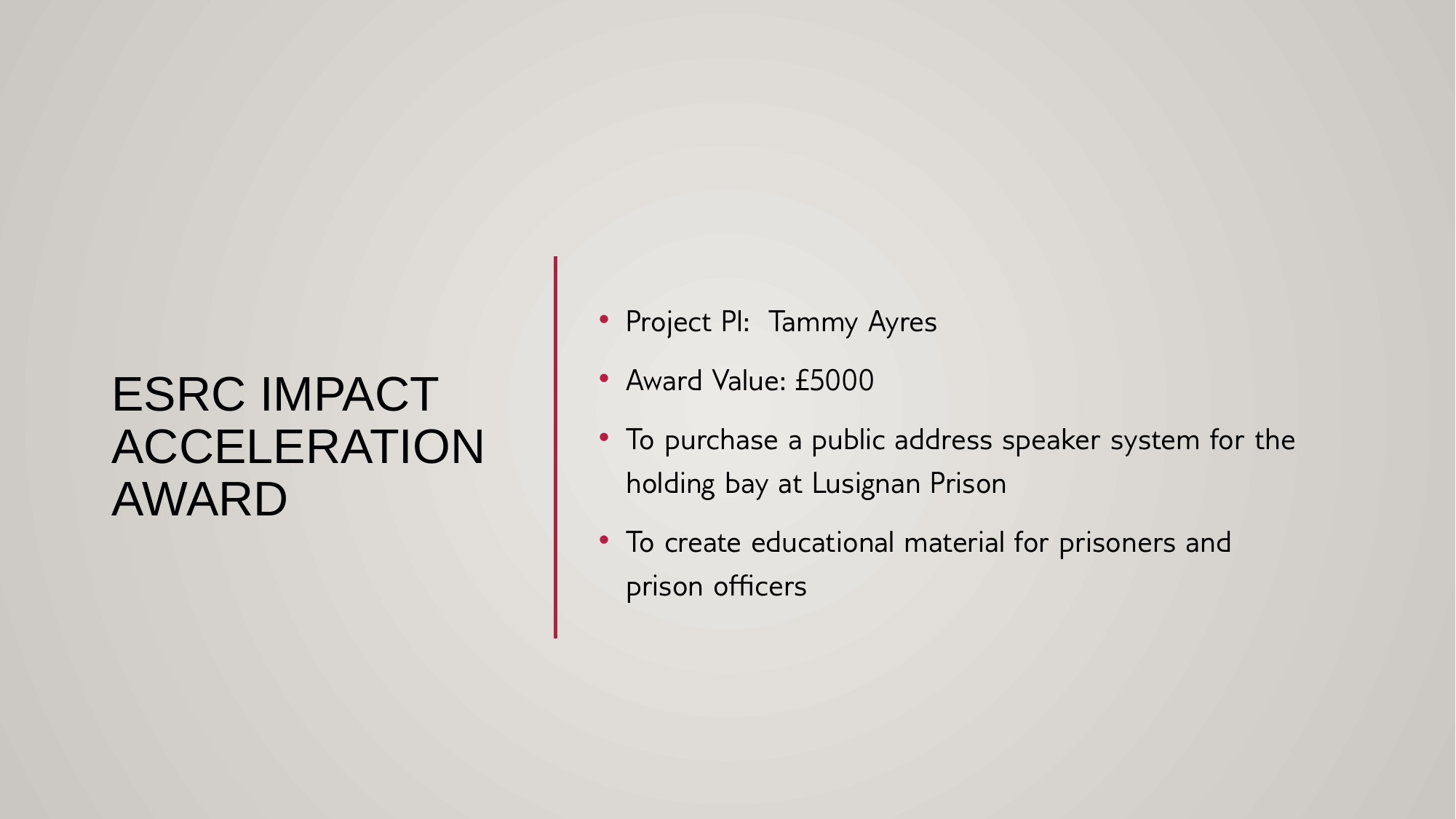

# ESRC Impact Acceleration AWARD
Project PI:  Tammy Ayres
Award Value: £5000
To purchase a public address speaker system for the holding bay at Lusignan Prison
To create educational material for prisoners and prison officers